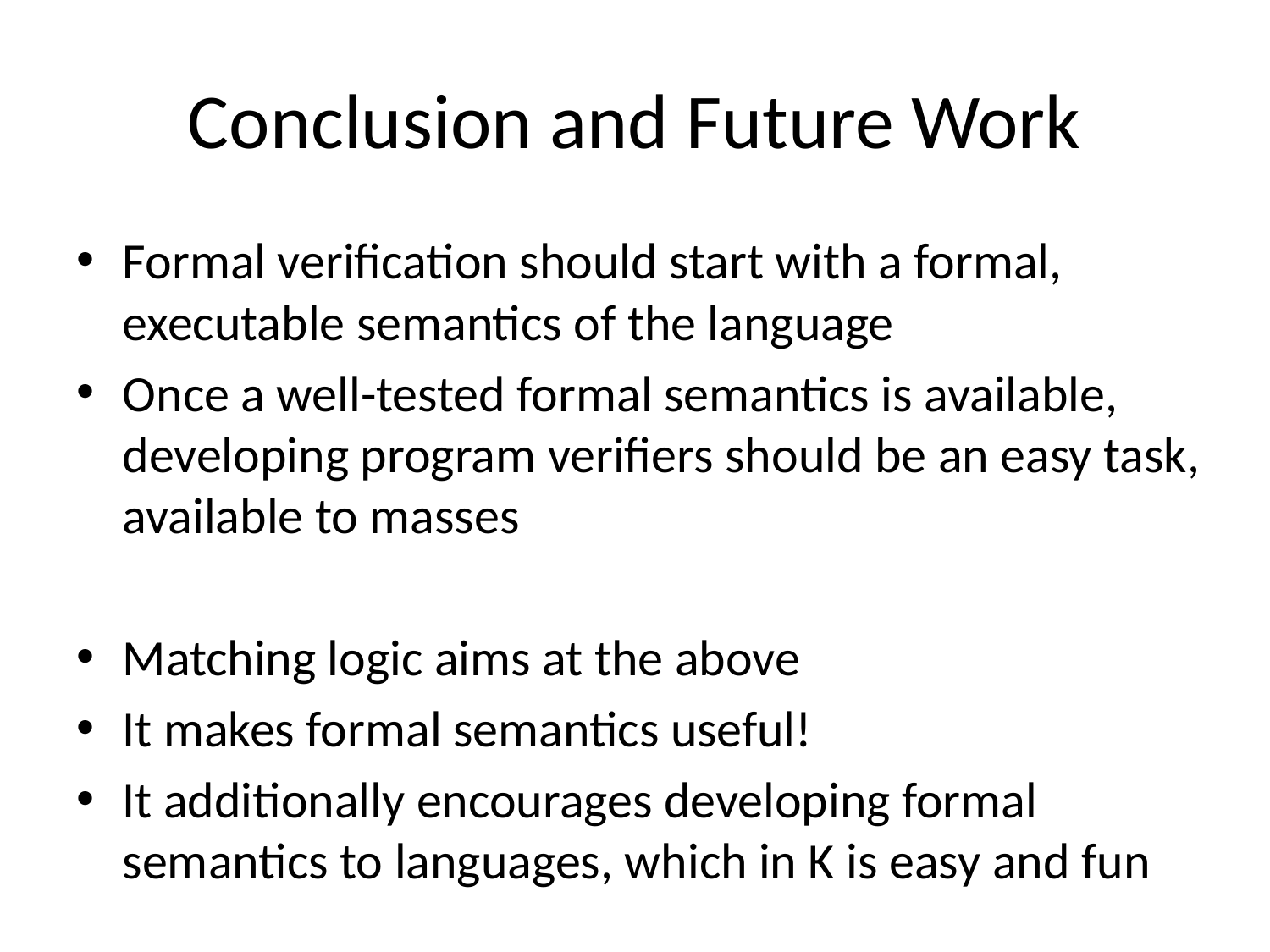

# Conclusion and Future Work
Formal verification should start with a formal, executable semantics of the language
Once a well-tested formal semantics is available, developing program verifiers should be an easy task, available to masses

Matching logic aims at the above
It makes formal semantics useful!
It additionally encourages developing formal semantics to languages, which in K is easy and fun